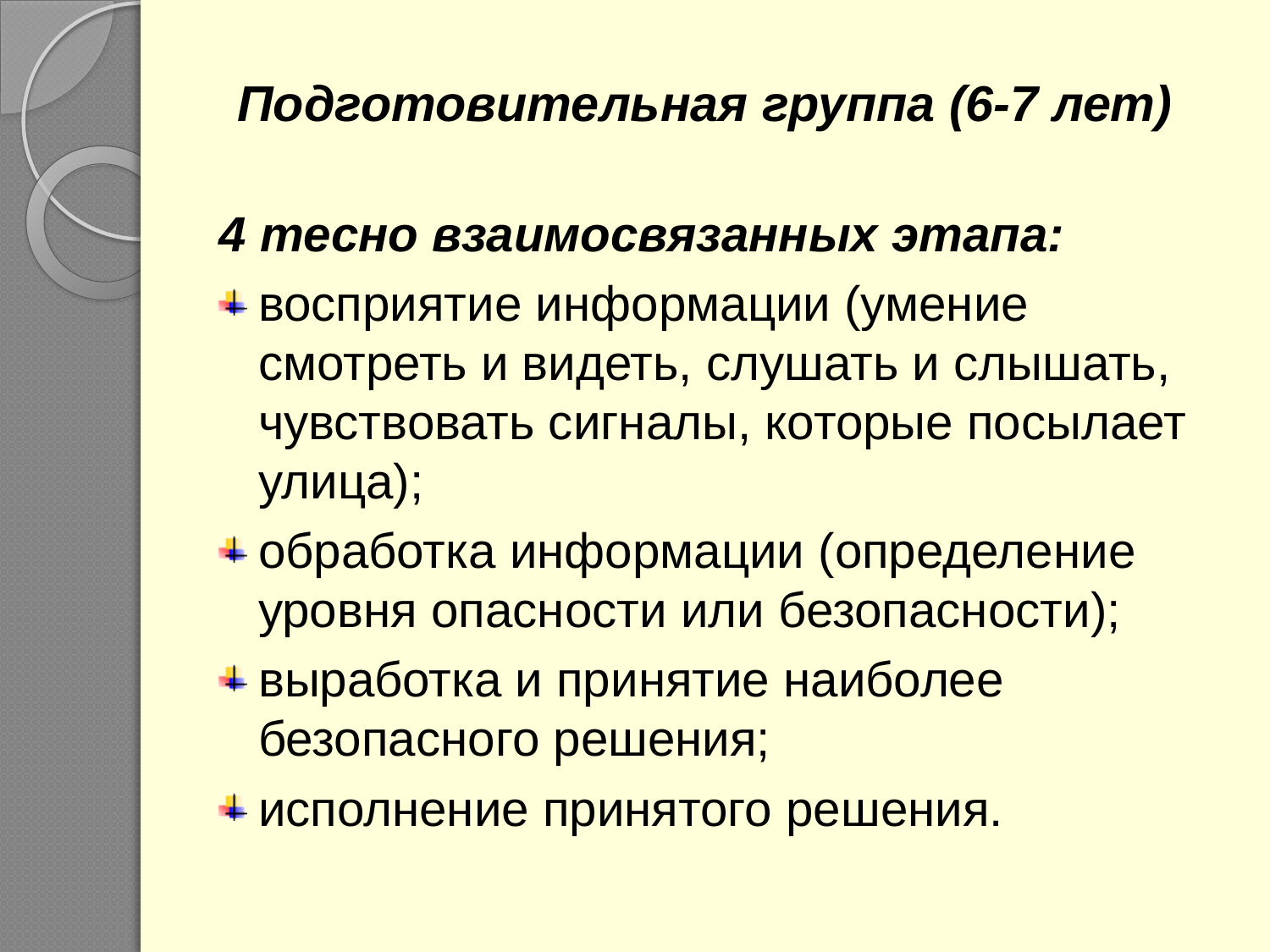

# Подготовительная группа (6-7 лет)
4 тесно взаимосвязанных этапа:
восприятие информации (умение смотреть и видеть, слушать и слышать, чувствовать сигналы, которые посылает улица);
обработка информации (определение уровня опасности или безопасности);
выработка и принятие наиболее безопасного решения;
исполнение принятого решения.